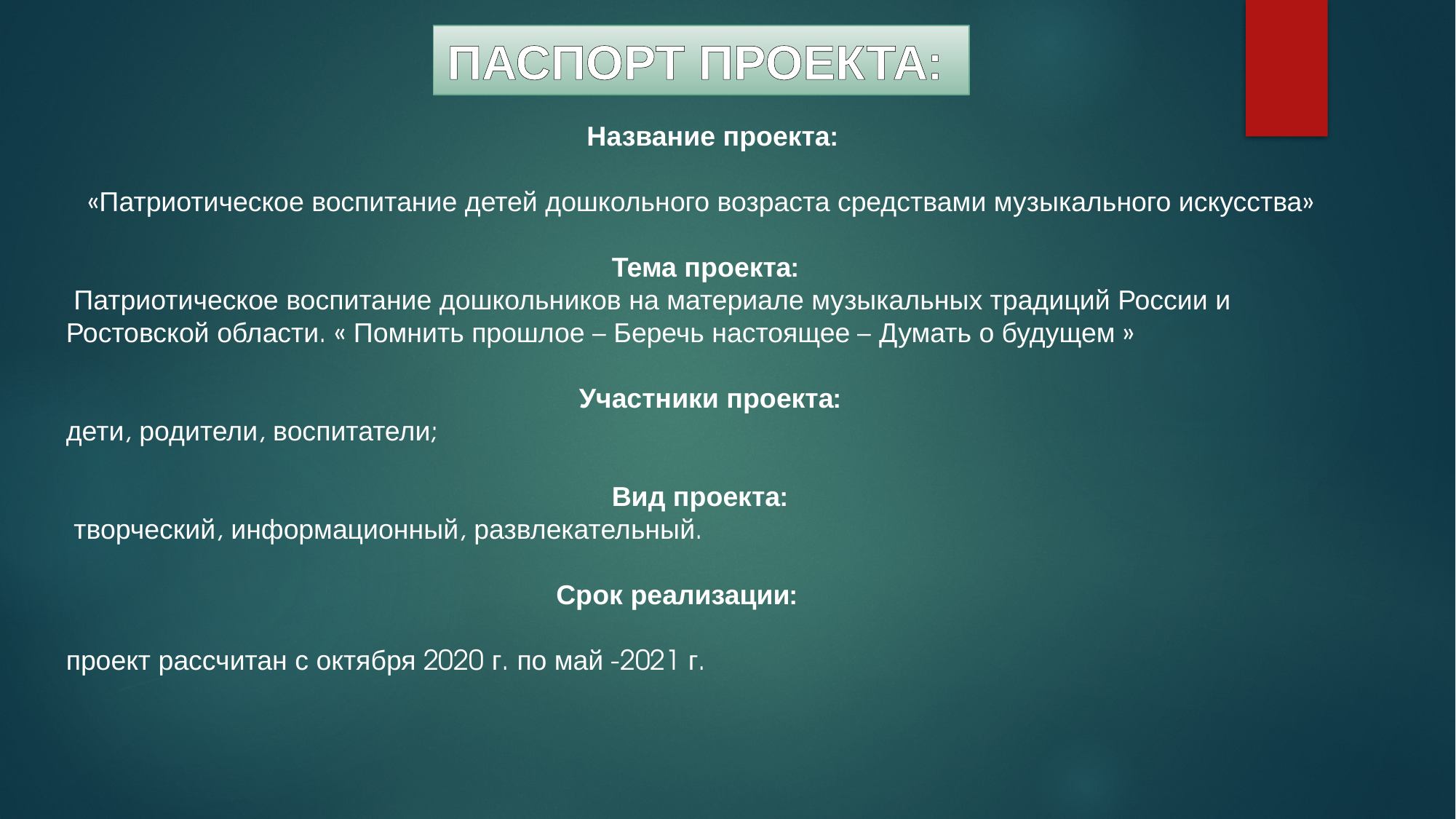

ПАСПОРТ ПРОЕКТА:
   				           Название проекта:

 «Патриотическое воспитание детей дошкольного возраста средствами музыкального искусства»

					Тема проекта:
 Патриотическое воспитание дошкольников на материале музыкальных традиций России и Ростовской области. « Помнить прошлое – Беречь настоящее – Думать о будущем »

 				          Участники проекта:
дети, родители, воспитатели;

 					Вид проекта:
 творческий, информационный, развлекательный.

 				       Срок реализации:

проект рассчитан с октября 2020 г. по май -2021 г.